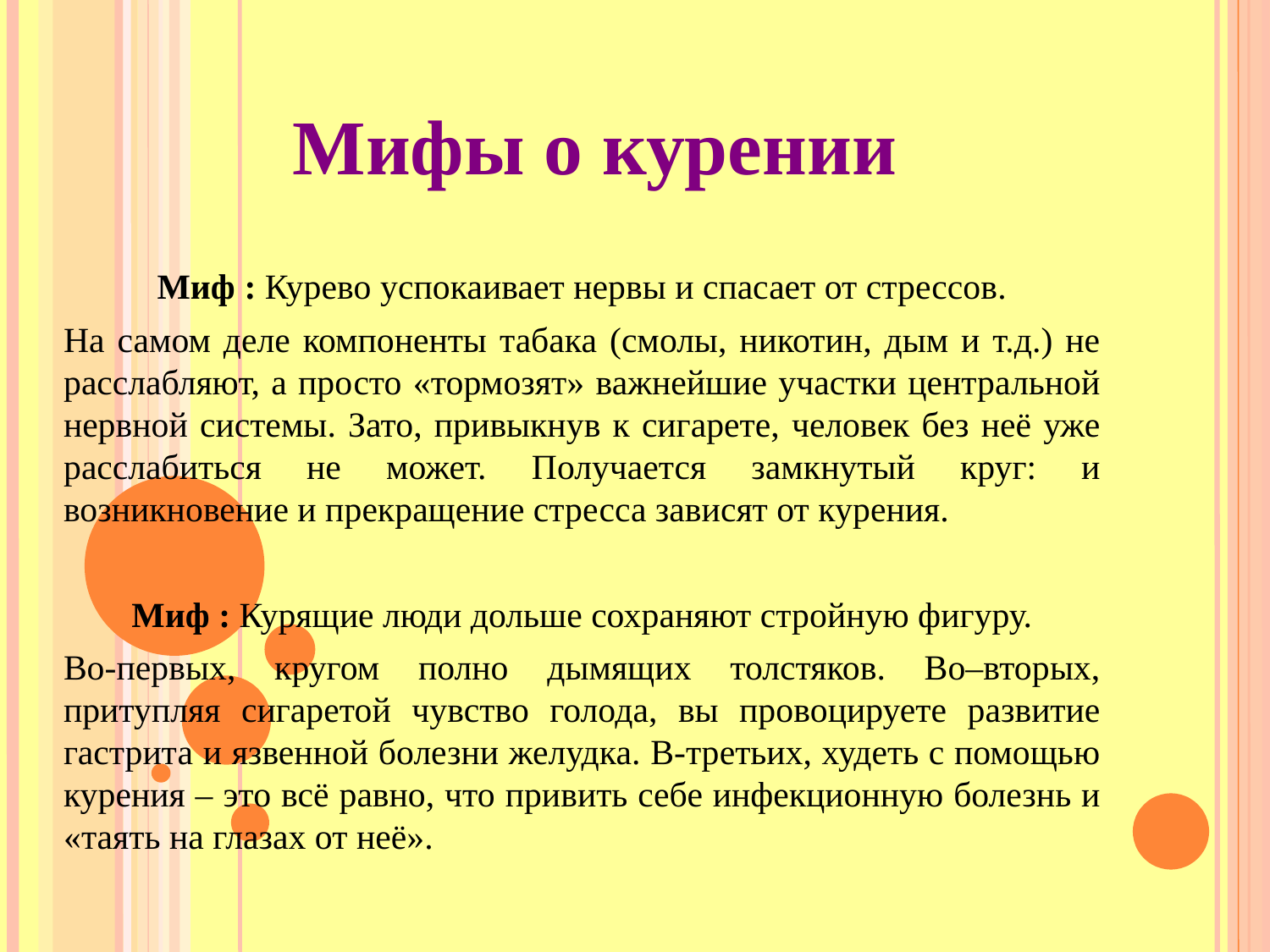

Мифы о курении
Миф : Курево успокаивает нервы и спасает от стрессов.
На самом деле компоненты табака (смолы, никотин, дым и т.д.) не расслабляют, а просто «тормозят» важнейшие участки центральной нервной системы. Зато, привыкнув к сигарете, человек без неё уже расслабиться не может. Получается замкнутый круг: и возникновение и прекращение стресса зависят от курения.

Миф : Курящие люди дольше сохраняют стройную фигуру.
Во-первых, кругом полно дымящих толстяков. Во–вторых, притупляя сигаретой чувство голода, вы провоцируете развитие гастрита и язвенной болезни желудка. В-третьих, худеть с помощью курения – это всё равно, что привить себе инфекционную болезнь и «таять на глазах от неё».